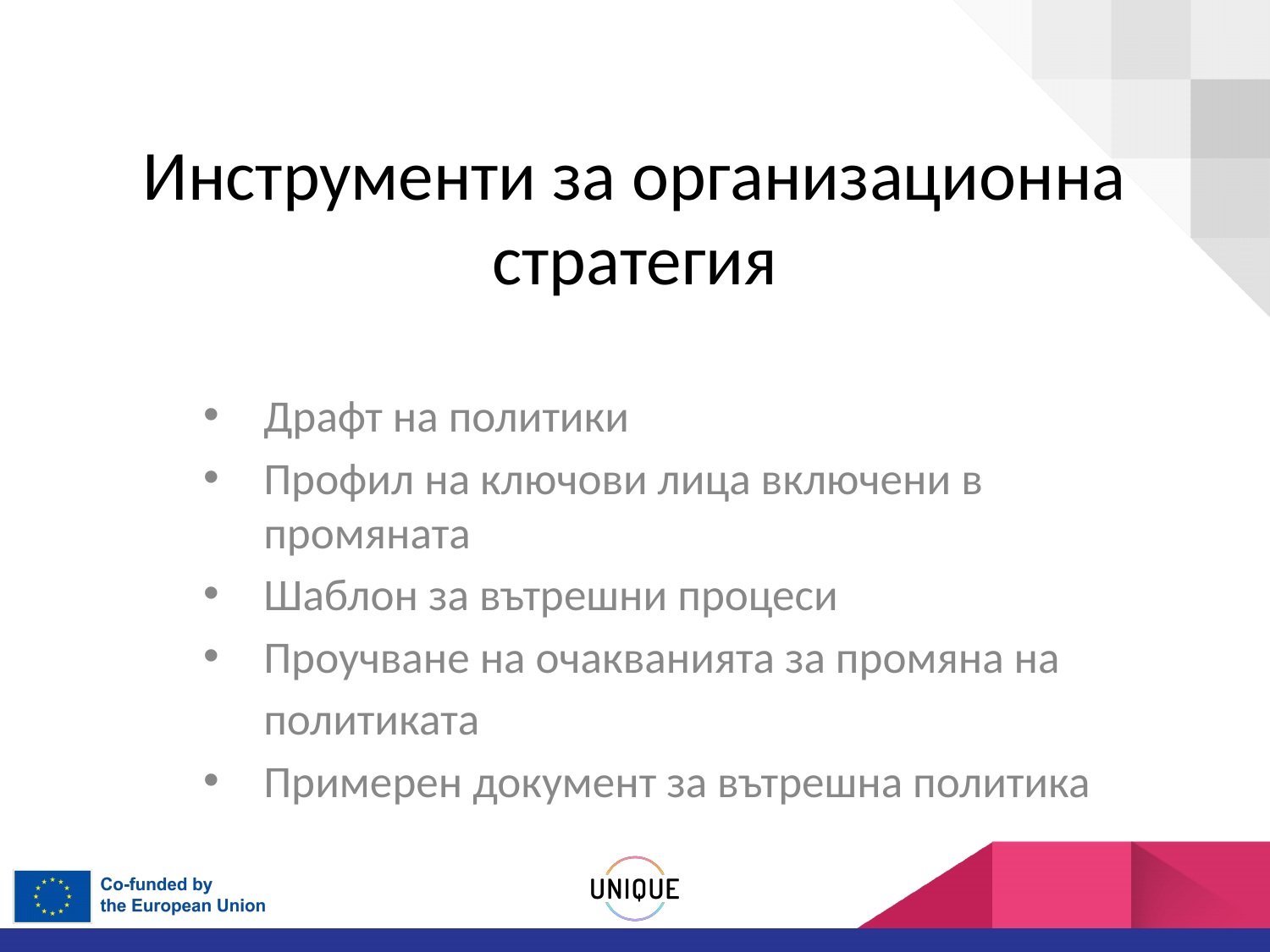

# Инструменти за организационна стратегия
Драфт на политики
Профил на ключови лица включени в промяната
Шаблон за вътрешни процеси
Проучване на очакванията за промяна на политиката
Примерен документ за вътрешна политика